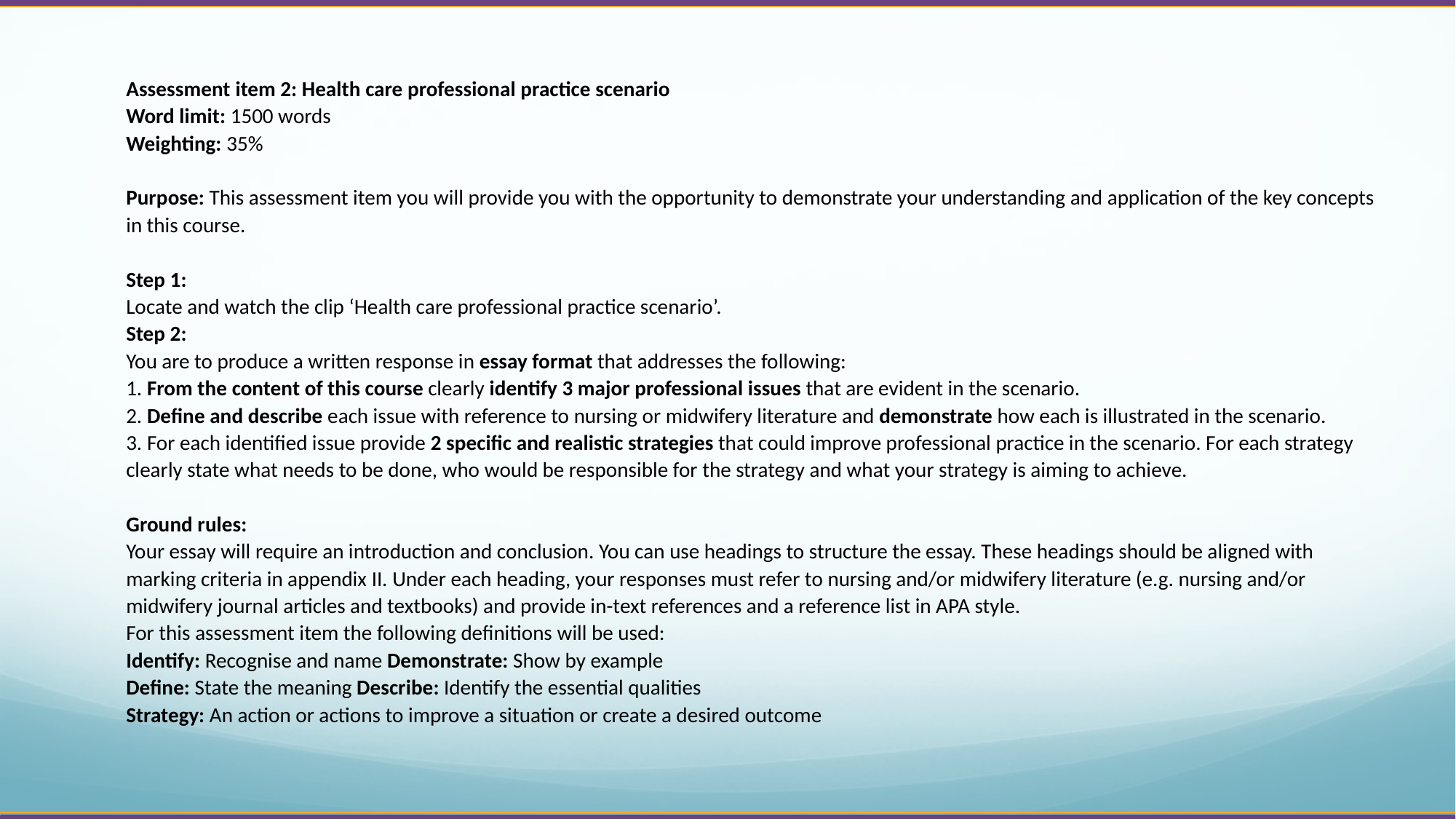

Assessment item 2: Health care professional practice scenario
Word limit: 1500 words
Weighting: 35%

Purpose: This assessment item you will provide you with the opportunity to demonstrate your understanding and application of the key concepts in this course.

Step 1:
Locate and watch the clip ‘Health care professional practice scenario’.
Step 2:
You are to produce a written response in essay format that addresses the following:
1. From the content of this course clearly identify 3 major professional issues that are evident in the scenario.
2. Define and describe each issue with reference to nursing or midwifery literature and demonstrate how each is illustrated in the scenario.
3. For each identified issue provide 2 specific and realistic strategies that could improve professional practice in the scenario. For each strategy clearly state what needs to be done, who would be responsible for the strategy and what your strategy is aiming to achieve.

Ground rules:
Your essay will require an introduction and conclusion. You can use headings to structure the essay. These headings should be aligned with marking criteria in appendix II. Under each heading, your responses must refer to nursing and/or midwifery literature (e.g. nursing and/or midwifery journal articles and textbooks) and provide in-text references and a reference list in APA style.
For this assessment item the following definitions will be used:
Identify: Recognise and name Demonstrate: Show by example
Define: State the meaning Describe: Identify the essential qualities
Strategy: An action or actions to improve a situation or create a desired outcome